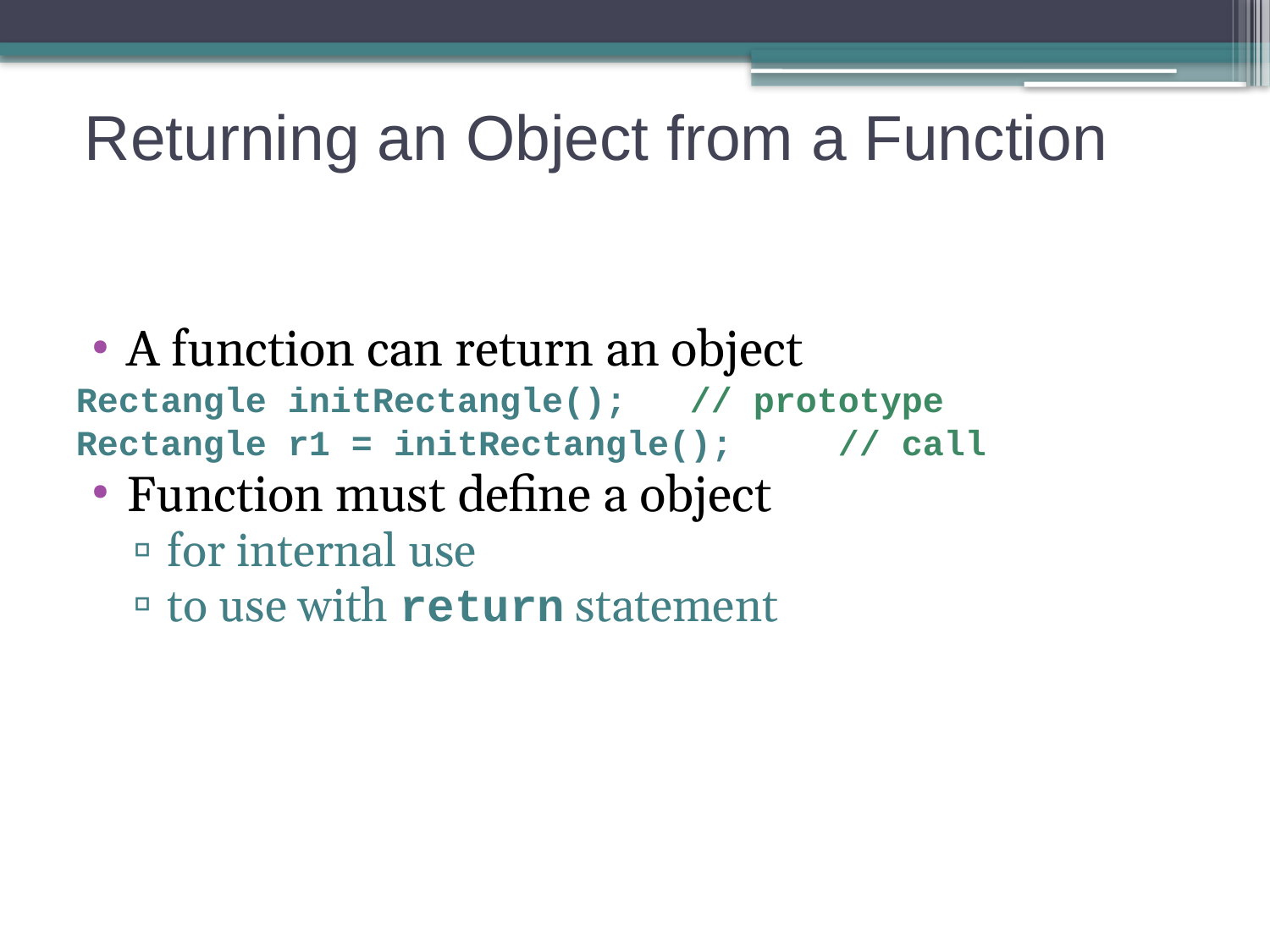

# Returning an Object from a Function
A function can return an object
Rectangle initRectangle();   // prototype
Rectangle r1 = initRectangle();     // call
Function must define a object
for internal use
to use with return statement
46